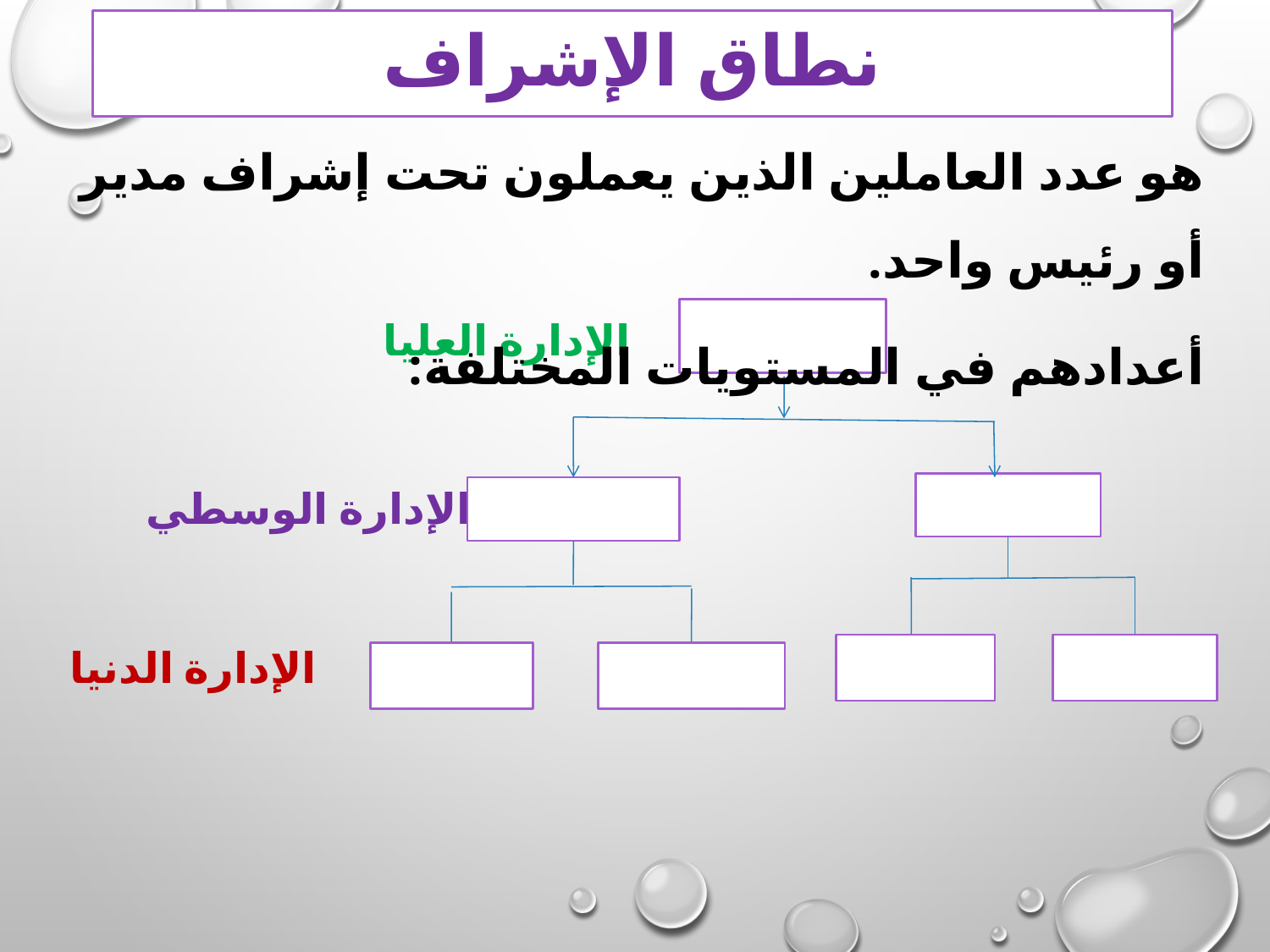

# نطاق الإشراف
هو عدد العاملين الذين يعملون تحت إشراف مدير أو رئيس واحد.
أعدادهم في المستويات المختلفة:

الإدارة العليا

الإدارة الوسطي

الإدارة الدنيا